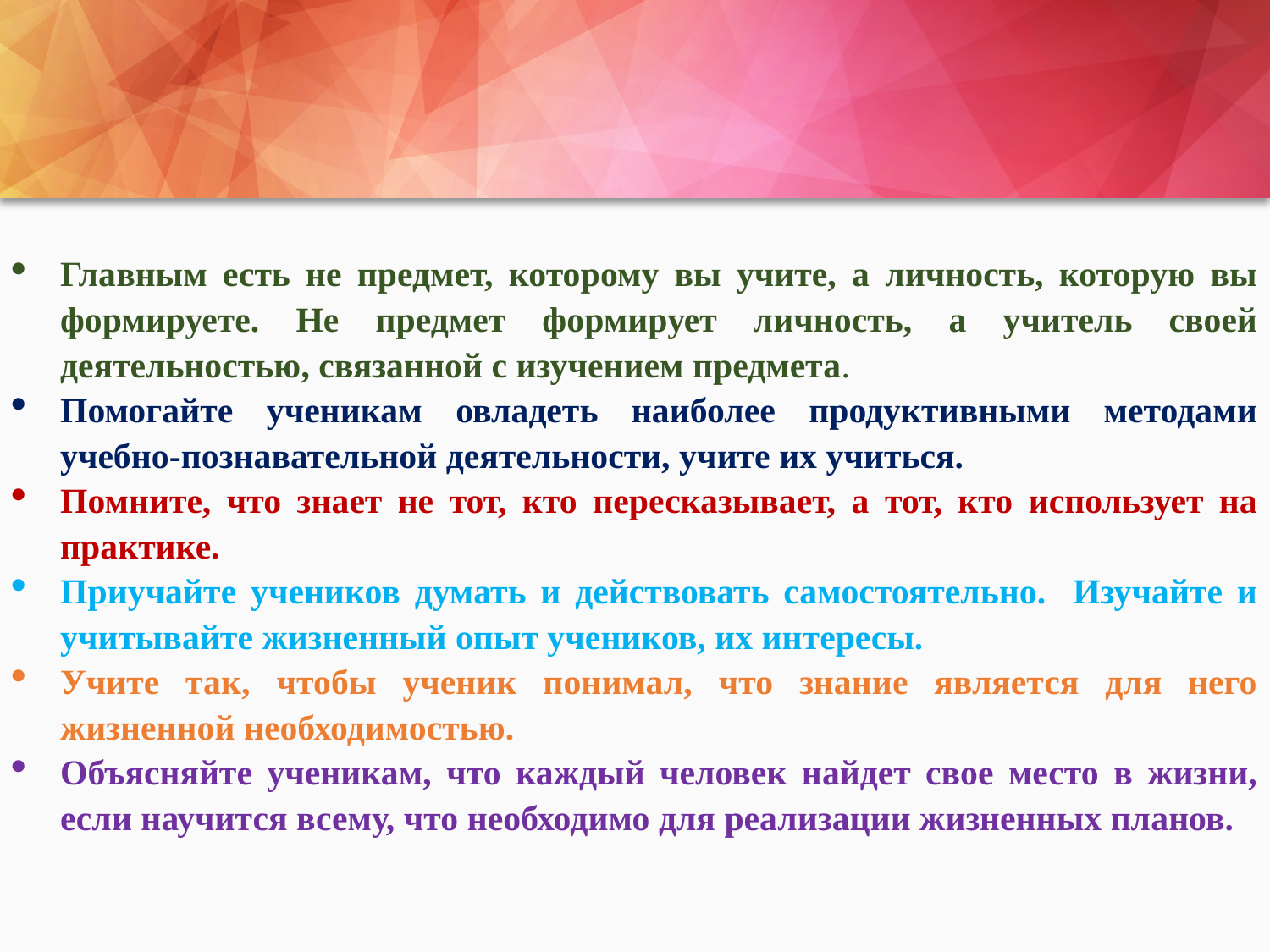

Главным есть не предмет, которому вы учите, а личность, которую вы формируете. Не предмет формирует личность, а учитель своей деятельностью, связанной с изучением предмета.
Помогайте ученикам овладеть наиболее продуктивными методами учебно-познавательной деятельности, учите иx учиться.
Помните, что знает не тот, кто пересказывает, а тот, кто использует на практике.
Приучайте учеников думать и действовать самостоятельно.  Изучайте и учитывайте жизненный опыт учеников, их интересы.
Учите так, чтобы ученик понимал, что знание является для него жизненной необходимостью.
Объясняйте ученикам, что каждый человек найдет свое место в жизни, если научится всему, что необходимо для реализации жизненных планов.